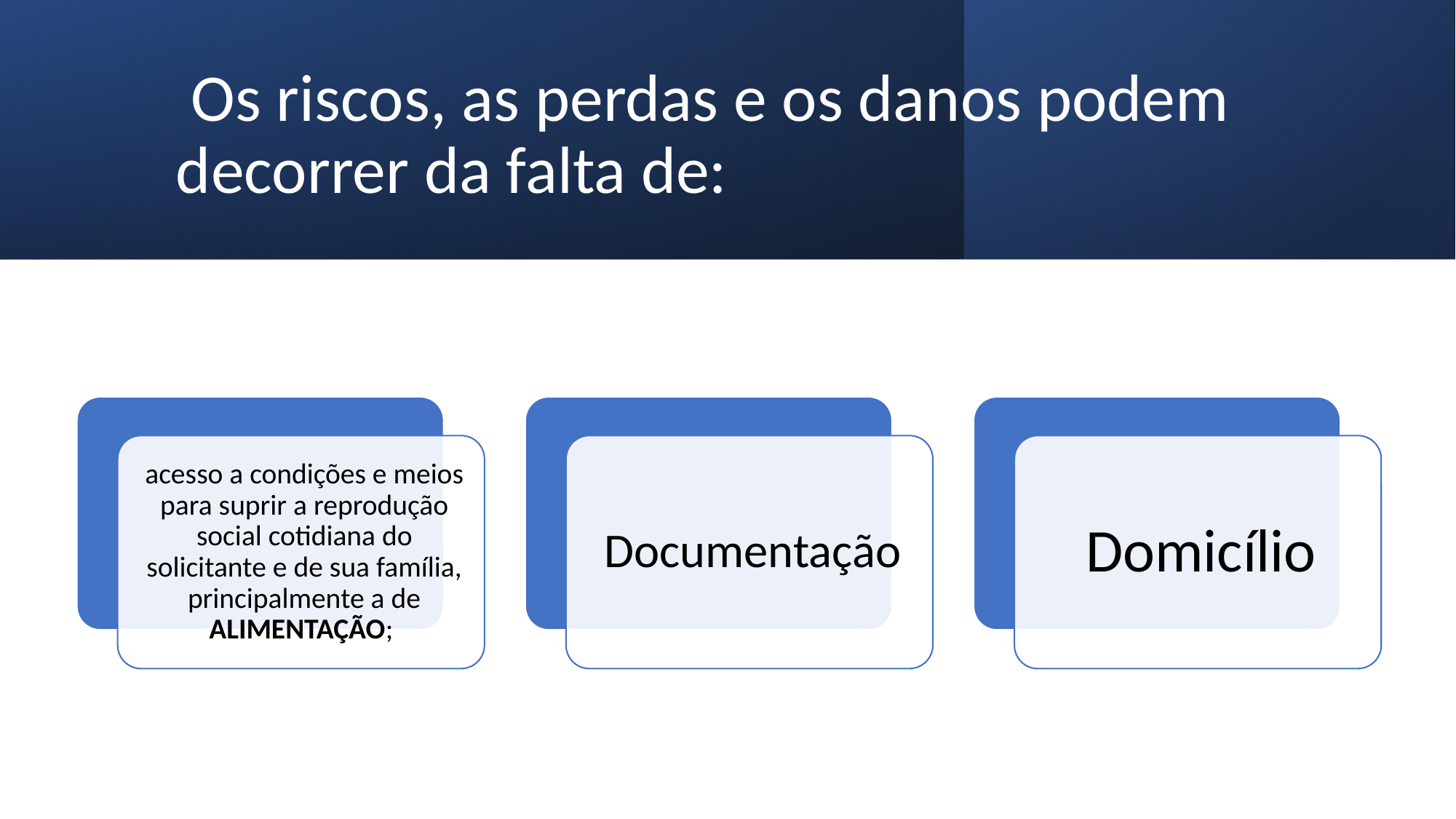

# Os riscos, as perdas e os danos podem decorrer da falta de:
acesso a condições e meios para suprir a reprodução social cotidiana do solicitante e de sua família, principalmente a de ALIMENTAÇÃO;
Documentação
Domicílio